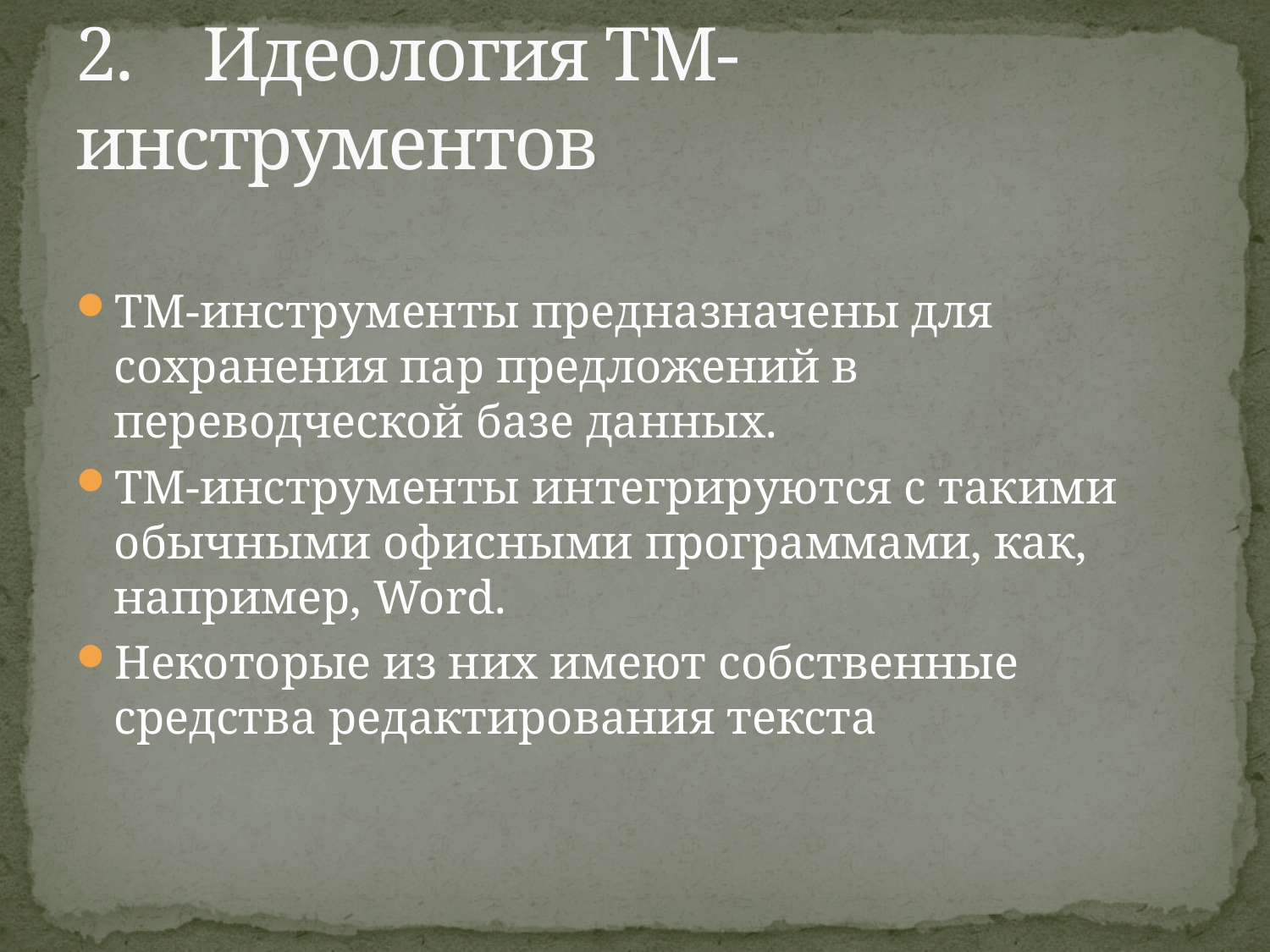

# 2.	Идеология ТМ-инструментов
ТМ-инструменты предназначены для сохранения пар предложений в переводческой базе данных.
ТМ-инструменты интегрируются с такими обычными офисными программами, как, например, Word.
Некоторые из них имеют собственные средства редактирования текста